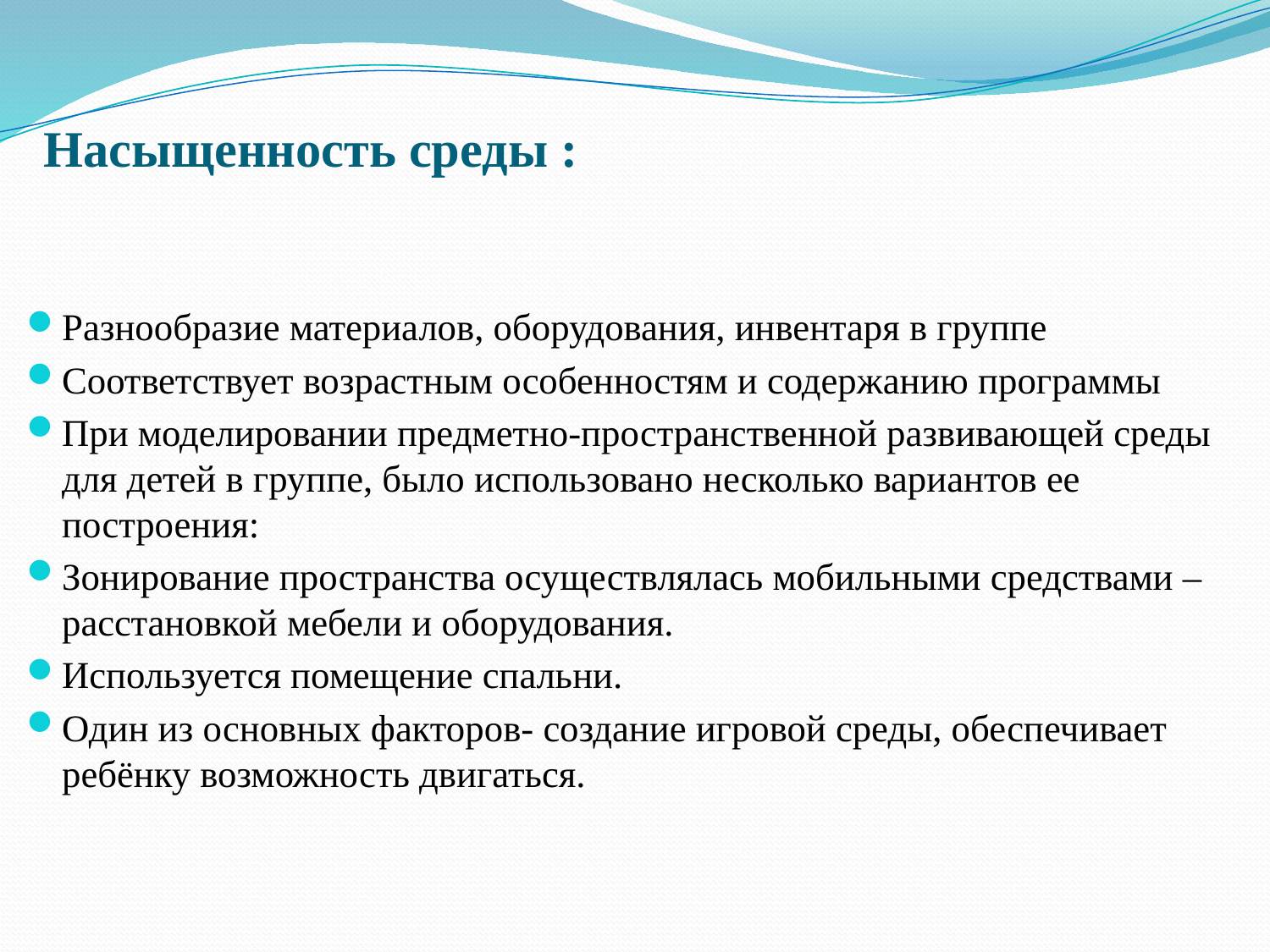

# Насыщенность среды :
Разнообразие материалов, оборудования, инвентаря в группе
Соответствует возрастным особенностям и содержанию программы
При моделировании предметно-пространственной развивающей среды для детей в группе, было использовано несколько вариантов ее построения:
Зонирование пространства осуществлялась мобильными средствами – расстановкой мебели и оборудования.
Используется помещение спальни.
Один из основных факторов- создание игровой среды, обеспечивает ребёнку возможность двигаться.